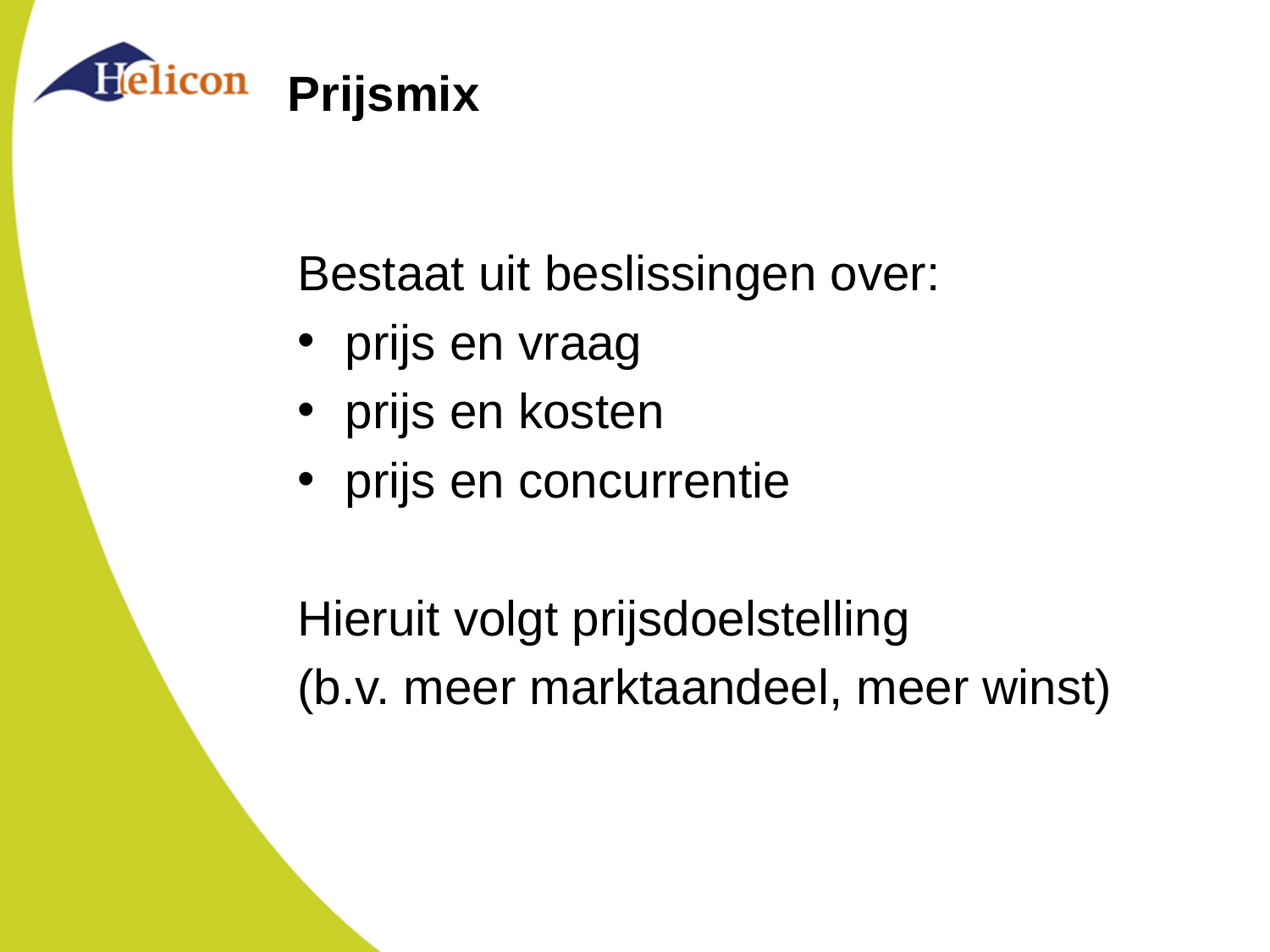

# Prijsmix

Bestaat uit beslissingen over:
prijs en vraag
prijs en kosten
prijs en concurrentie

Hieruit volgt prijsdoelstelling
(b.v. meer marktaandeel, meer winst)